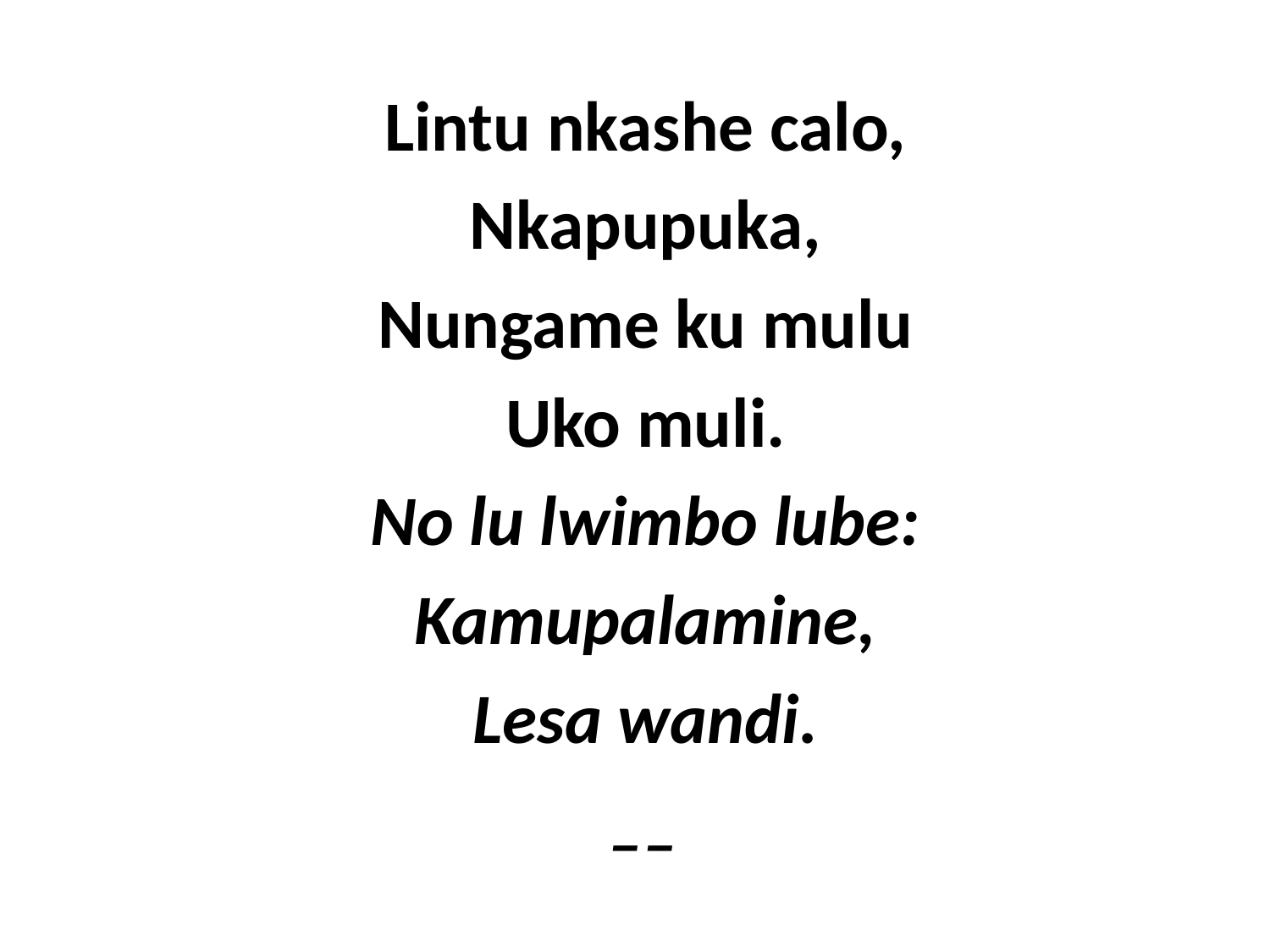

Lintu nkashe calo,
Nkapupuka,
Nungame ku mulu
Uko muli.
No lu lwimbo lube:
Kamupalamine,
Lesa wandi.
__